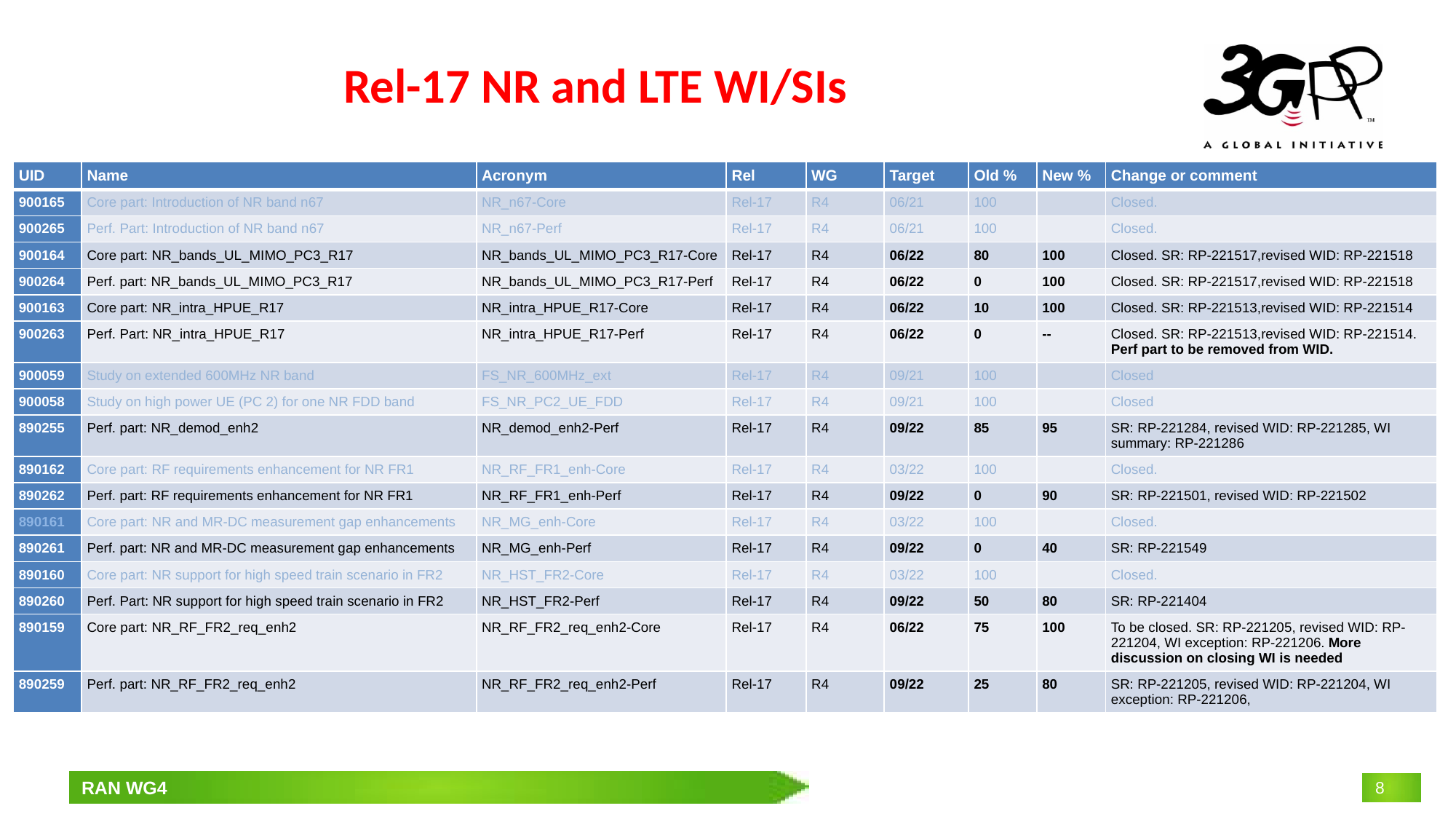

# Rel-17 NR and LTE WI/SIs
| UID | Name | Acronym | Rel | WG | Target | Old % | New % | Change or comment |
| --- | --- | --- | --- | --- | --- | --- | --- | --- |
| 900165 | Core part: Introduction of NR band n67 | NR\_n67-Core | Rel-17 | R4 | 06/21 | 100 |  | Closed. |
| 900265 | Perf. Part: Introduction of NR band n67 | NR\_n67-Perf | Rel-17 | R4 | 06/21 | 100 |  | Closed. |
| 900164 | Core part: NR\_bands\_UL\_MIMO\_PC3\_R17 | NR\_bands\_UL\_MIMO\_PC3\_R17-Core | Rel-17 | R4 | 06/22 | 80 | 100 | Closed. SR: RP-221517,revised WID: RP-221518 |
| 900264 | Perf. part: NR\_bands\_UL\_MIMO\_PC3\_R17 | NR\_bands\_UL\_MIMO\_PC3\_R17-Perf | Rel-17 | R4 | 06/22 | 0 | 100 | Closed. SR: RP-221517,revised WID: RP-221518 |
| 900163 | Core part: NR\_intra\_HPUE\_R17 | NR\_intra\_HPUE\_R17-Core | Rel-17 | R4 | 06/22 | 10 | 100 | Closed. SR: RP-221513,revised WID: RP-221514 |
| 900263 | Perf. Part: NR\_intra\_HPUE\_R17 | NR\_intra\_HPUE\_R17-Perf | Rel-17 | R4 | 06/22 | 0 | -- | Closed. SR: RP-221513,revised WID: RP-221514. Perf part to be removed from WID. |
| 900059 | Study on extended 600MHz NR band | FS\_NR\_600MHz\_ext | Rel-17 | R4 | 09/21 | 100 |  | Closed |
| 900058 | Study on high power UE (PC 2) for one NR FDD band | FS\_NR\_PC2\_UE\_FDD | Rel-17 | R4 | 09/21 | 100 |  | Closed |
| 890255 | Perf. part: NR\_demod\_enh2 | NR\_demod\_enh2-Perf | Rel-17 | R4 | 09/22 | 85 | 95 | SR: RP-221284, revised WID: RP‑221285, WI summary: RP-221286 |
| 890162 | Core part: RF requirements enhancement for NR FR1 | NR\_RF\_FR1\_enh-Core | Rel-17 | R4 | 03/22 | 100 |  | Closed. |
| 890262 | Perf. part: RF requirements enhancement for NR FR1 | NR\_RF\_FR1\_enh-Perf | Rel-17 | R4 | 09/22 | 0 | 90 | SR: RP-221501, revised WID: RP-221502 |
| 890161 | Core part: NR and MR-DC measurement gap enhancements | NR\_MG\_enh-Core | Rel-17 | R4 | 03/22 | 100 |  | Closed. |
| 890261 | Perf. part: NR and MR-DC measurement gap enhancements | NR\_MG\_enh-Perf | Rel-17 | R4 | 09/22 | 0 | 40 | SR: RP-221549 |
| 890160 | Core part: NR support for high speed train scenario in FR2 | NR\_HST\_FR2-Core | Rel-17 | R4 | 03/22 | 100 |  | Closed. |
| 890260 | Perf. Part: NR support for high speed train scenario in FR2 | NR\_HST\_FR2-Perf | Rel-17 | R4 | 09/22 | 50 | 80 | SR: RP-221404 |
| 890159 | Core part: NR\_RF\_FR2\_req\_enh2 | NR\_RF\_FR2\_req\_enh2-Core | Rel-17 | R4 | 06/22 | 75 | 100 | To be closed. SR: RP-221205, revised WID: RP-221204, WI exception: RP-221206. More discussion on closing WI is needed |
| 890259 | Perf. part: NR\_RF\_FR2\_req\_enh2 | NR\_RF\_FR2\_req\_enh2-Perf | Rel-17 | R4 | 09/22 | 25 | 80 | SR: RP-221205, revised WID: RP-221204, WI exception: RP-221206, |